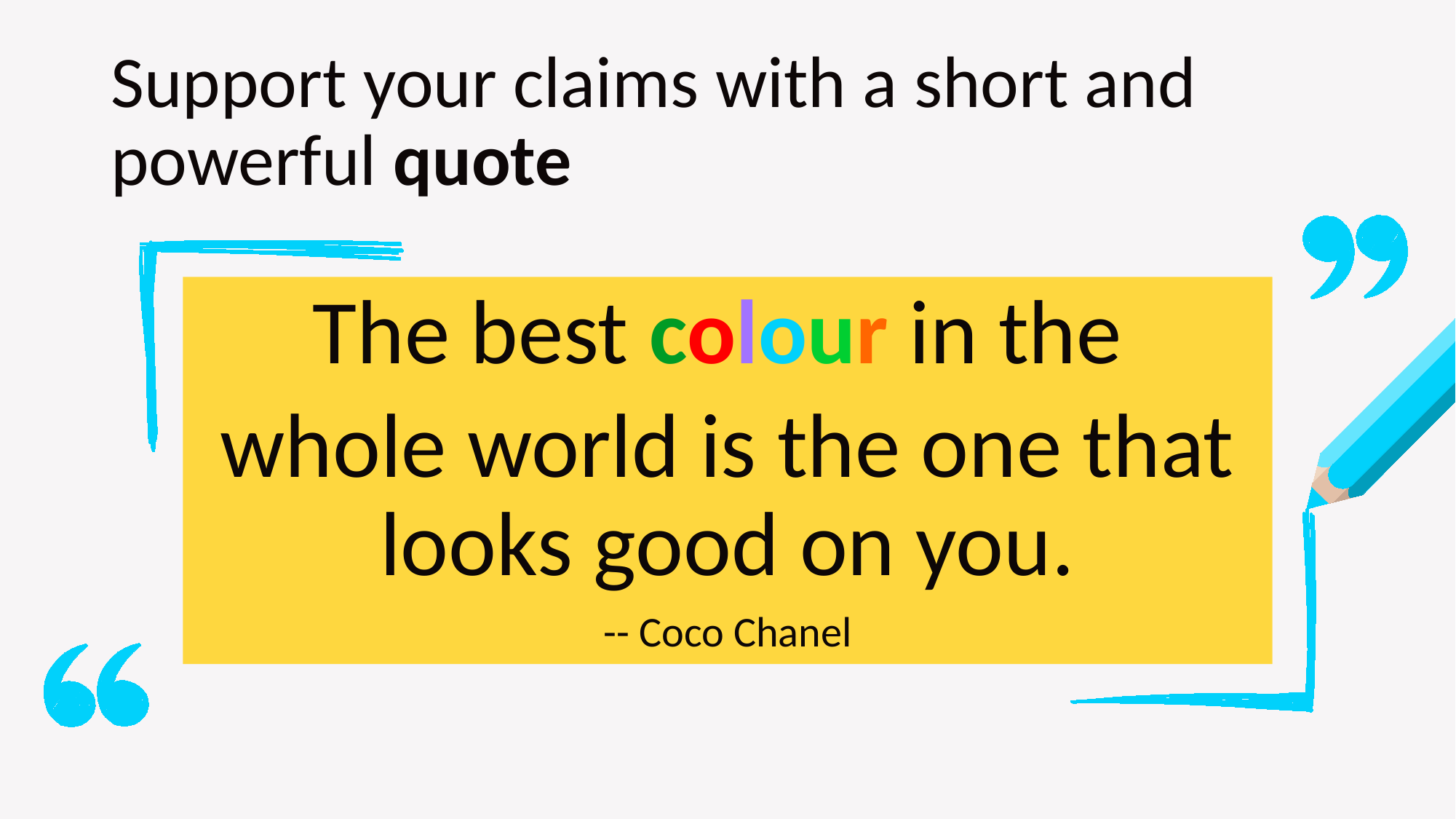

# Support your claims with a short and powerful quote

The best colour in the
whole world is the one that looks good on you.
-- Coco Chanel